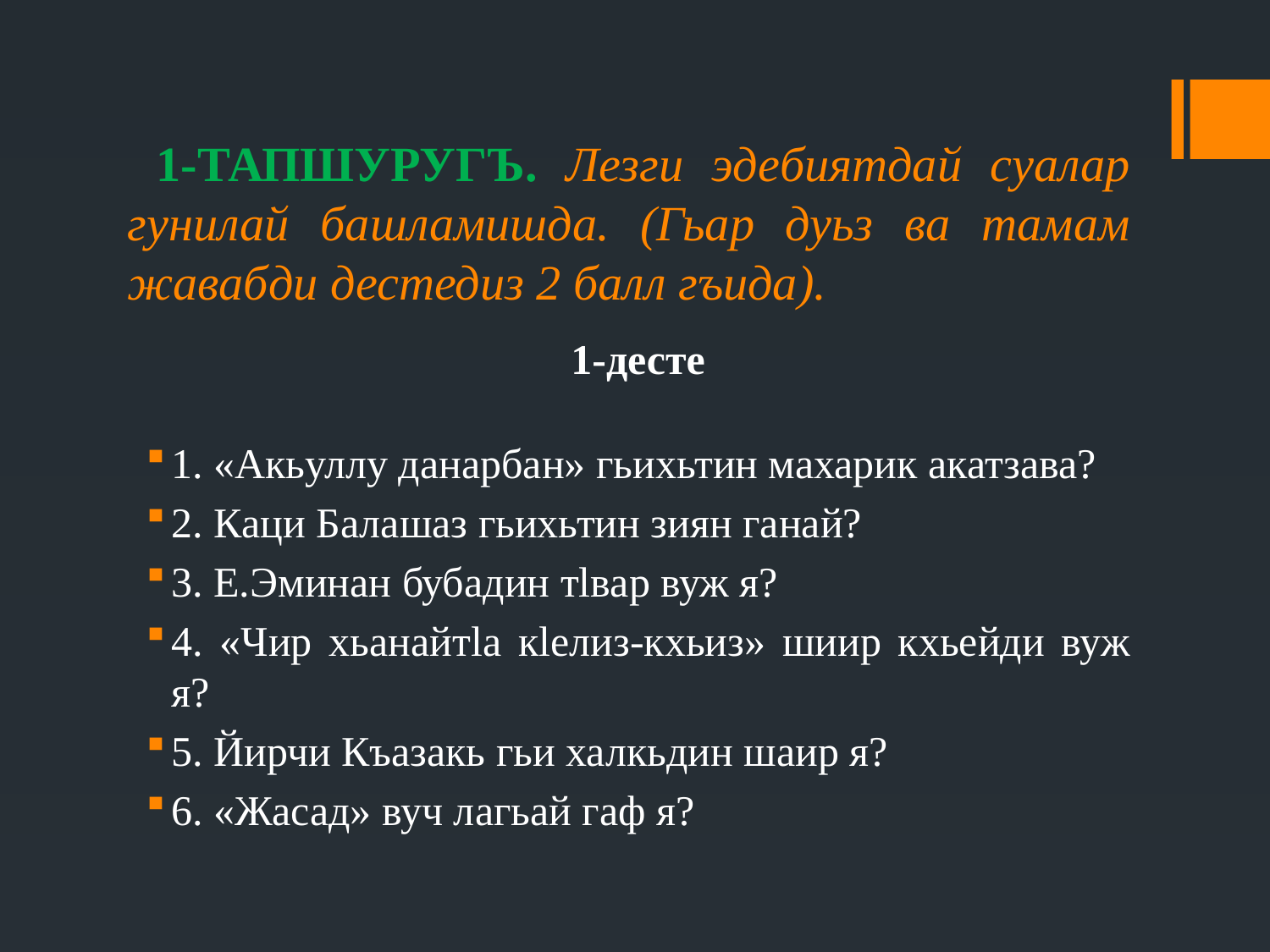

# 1-ТАПШУРУГЪ. Лезги эдебиятдай суалар гунилай башламишда. (Гьар дуьз ва тамам жавабди дестедиз 2 балл гъида).
1-десте

1. «Акьуллу данарбан» гьихьтин махарик акатзава?
2. Каци Балашаз гьихьтин зиян ганай?
3. Е.Эминан бубадин тlвар вуж я?
4. «Чир хьанайтlа кlелиз-кхьиз» шиир кхьейди вуж я?
5. Йирчи Къазакь гьи халкьдин шаир я?
6. «Жасад» вуч лагьай гаф я?